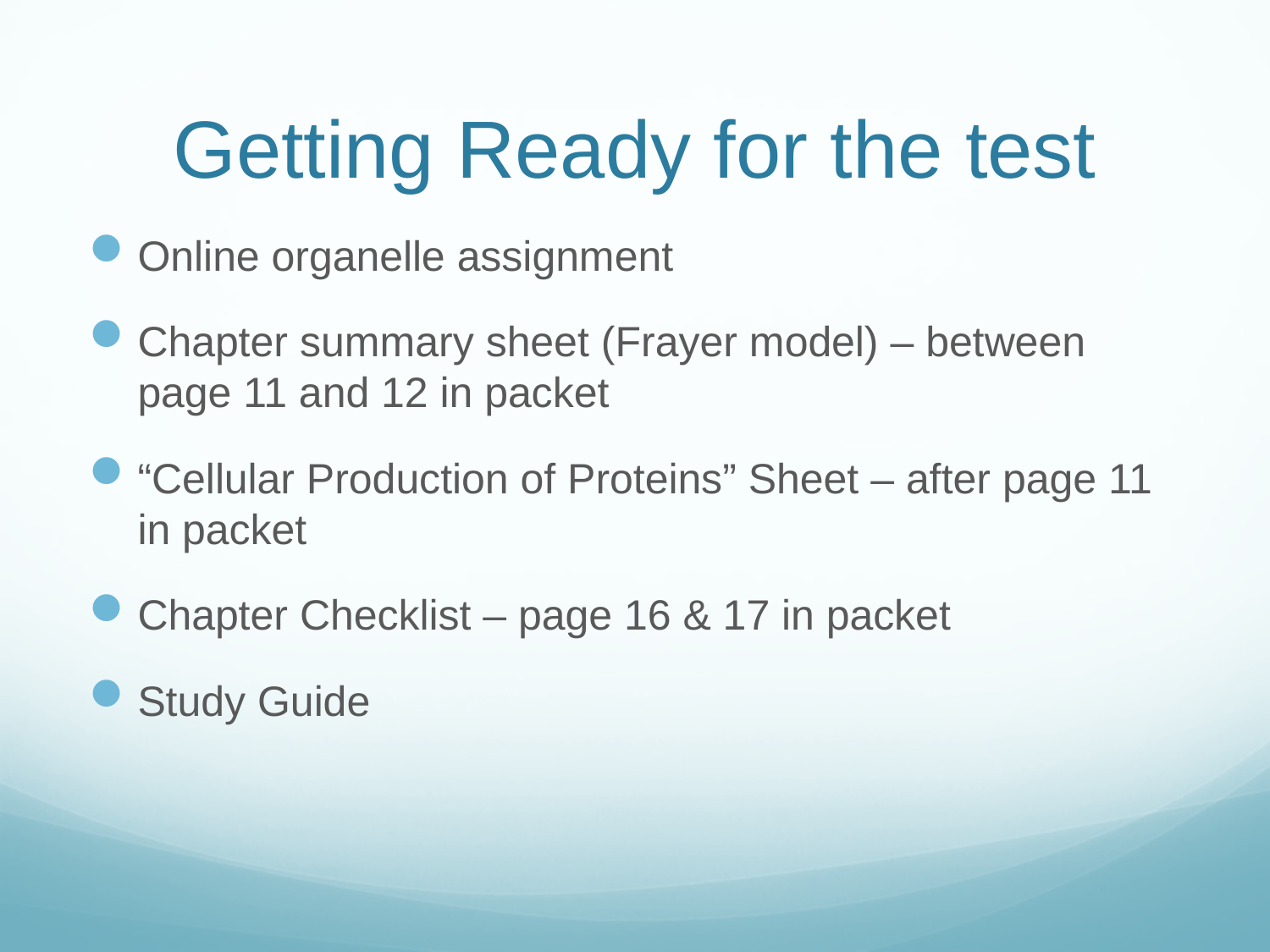

# Getting Ready for the test
Online organelle assignment
Chapter summary sheet (Frayer model) – between page 11 and 12 in packet
“Cellular Production of Proteins” Sheet – after page 11 in packet
Chapter Checklist – page 16 & 17 in packet
Study Guide